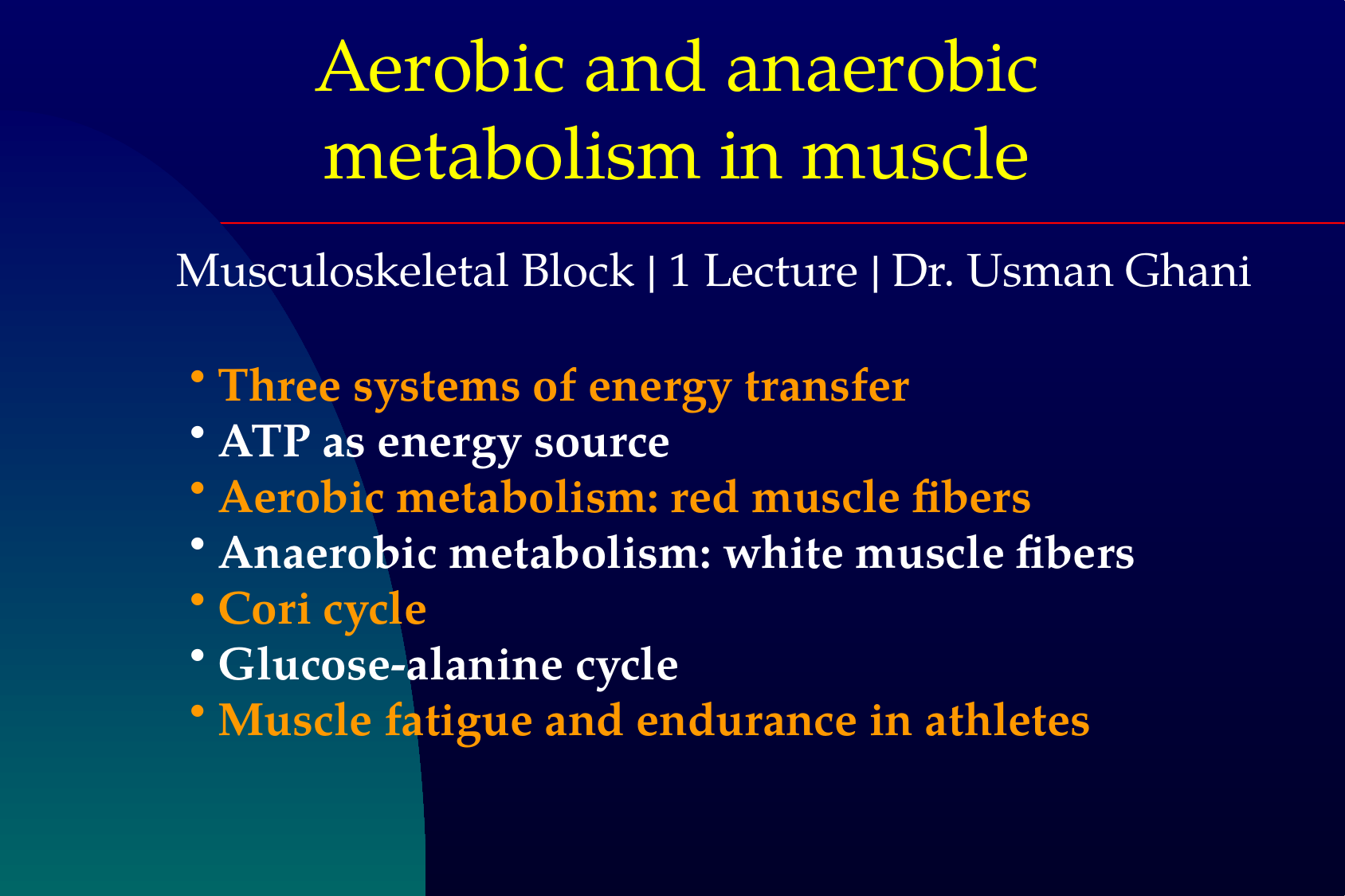

Aerobic and anaerobic
metabolism in muscle
Musculoskeletal Block | 1 Lecture | Dr. Usman Ghani
Three systems of energy transfer
ATP as energy source
Aerobic metabolism: red muscle fibers
Anaerobic metabolism: white muscle fibers
Cori cycle
Glucose-alanine cycle
Muscle fatigue and endurance in athletes